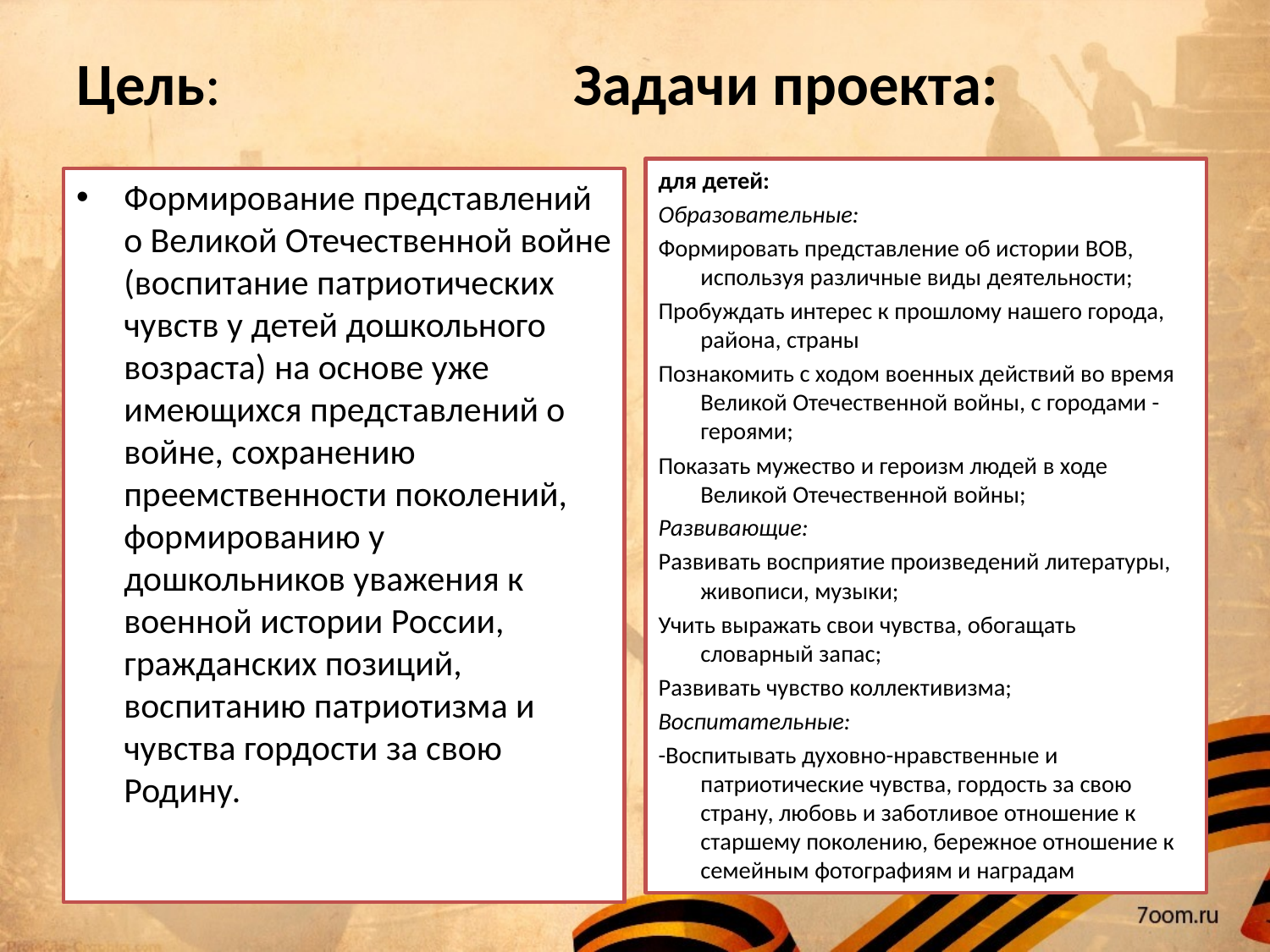

# Цель:                          Задачи проекта:
для детей:
Образовательные:
Формировать представление об истории ВОВ, используя различные виды деятельности;
Пробуждать интерес к прошлому нашего города, района, страны
Познакомить с ходом военных действий во время Великой Отечественной войны, с городами - героями;
Показать мужество и героизм людей в ходе Великой Отечественной войны;
Развивающие:
Развивать восприятие произведений литературы, живописи, музыки;
Учить выражать свои чувства, обогащать словарный запас;
Развивать чувство коллективизма;
Воспитательные:
-Воспитывать духовно-нравственные и патриотические чувства, гордость за свою страну, любовь и заботливое отношение к старшему поколению, бережное отношение к семейным фотографиям и наградам

Формирование представлений о Великой Отечественной войне (воспитание патриотических чувств у детей дошкольного возраста) на основе уже имеющихся представлений о войне, сохранению преемственности поколений, формированию у дошкольников уважения к военной истории России, гражданских позиций, воспитанию патриотизма и чувства гордости за свою Родину.